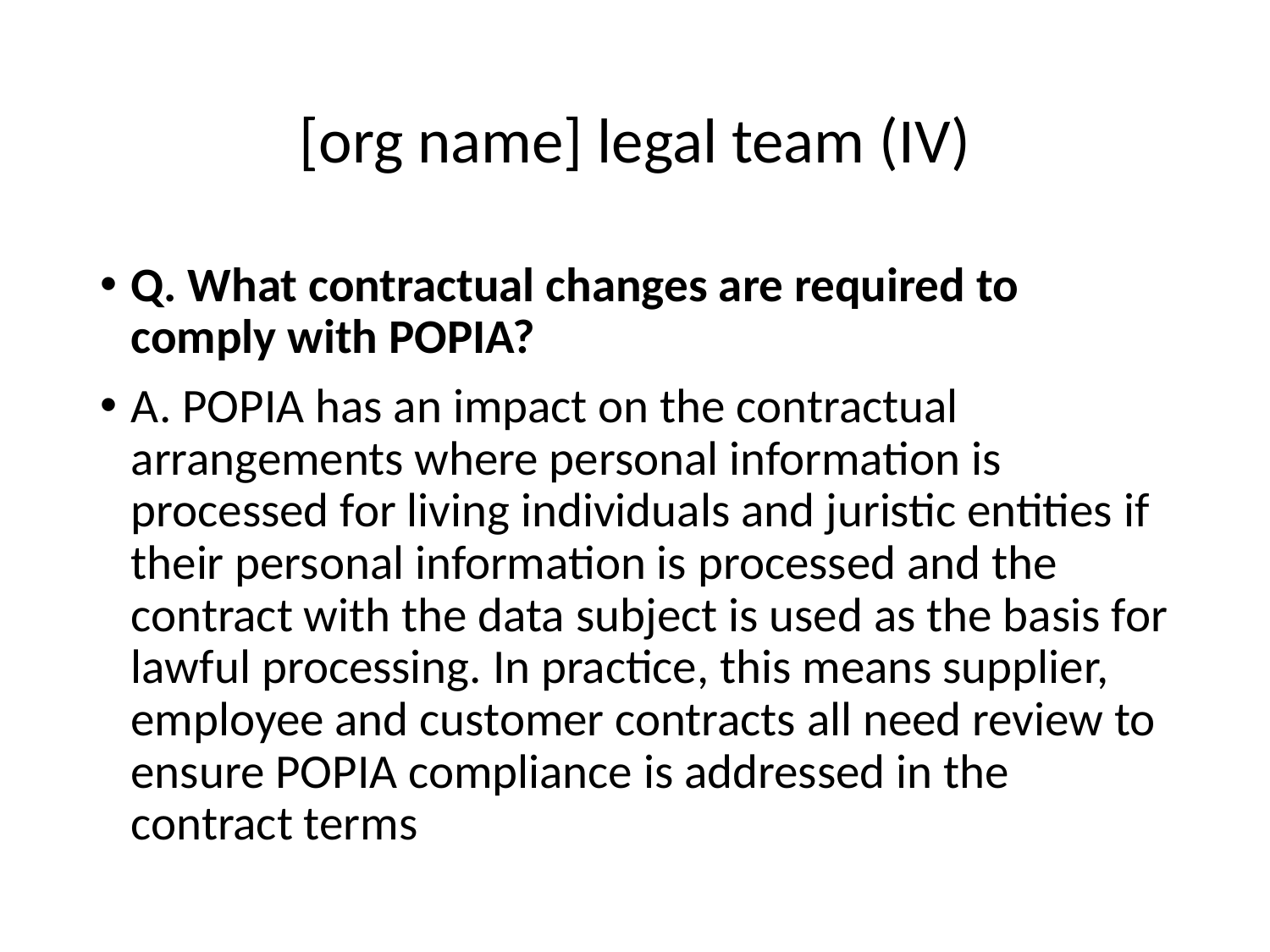

# [org name] legal team (IV)
Q. What contractual changes are required to comply with POPIA?
A. POPIA has an impact on the contractual arrangements where personal information is processed for living individuals and juristic entities if their personal information is processed and the contract with the data subject is used as the basis for lawful processing. In practice, this means supplier, employee and customer contracts all need review to ensure POPIA compliance is addressed in the contract terms